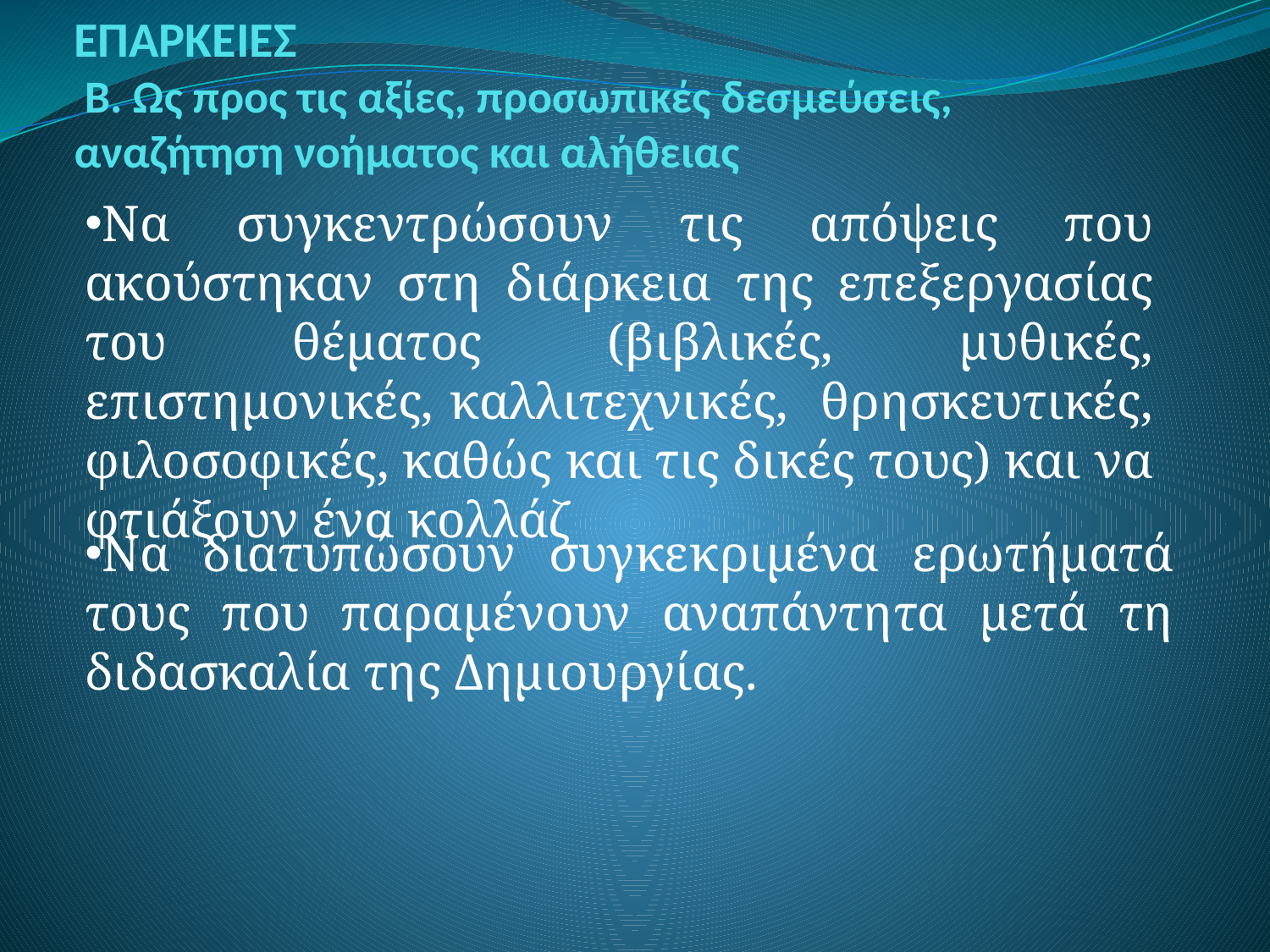

# ΕΠΑΡΚΕΙΕΣ Β. Ως προς τις αξίες, προσωπικές δεσμεύσεις, αναζήτηση νοήματος και αλήθειας
Να συγκεντρώσουν τις απόψεις που ακούστηκαν στη διάρκεια της επεξεργασίας του θέματος (βιβλικές, μυθικές, επιστημονικές, καλλιτεχνικές,  θρησκευτικές, φιλοσοφικές, καθώς και τις δικές τους) και να φτιάξουν ένα κολλάζ

Να διατυπώσουν συγκεκριμένα ερωτήματά τους που παραμένουν αναπάντητα μετά τη διδασκαλία της Δημιουργίας.